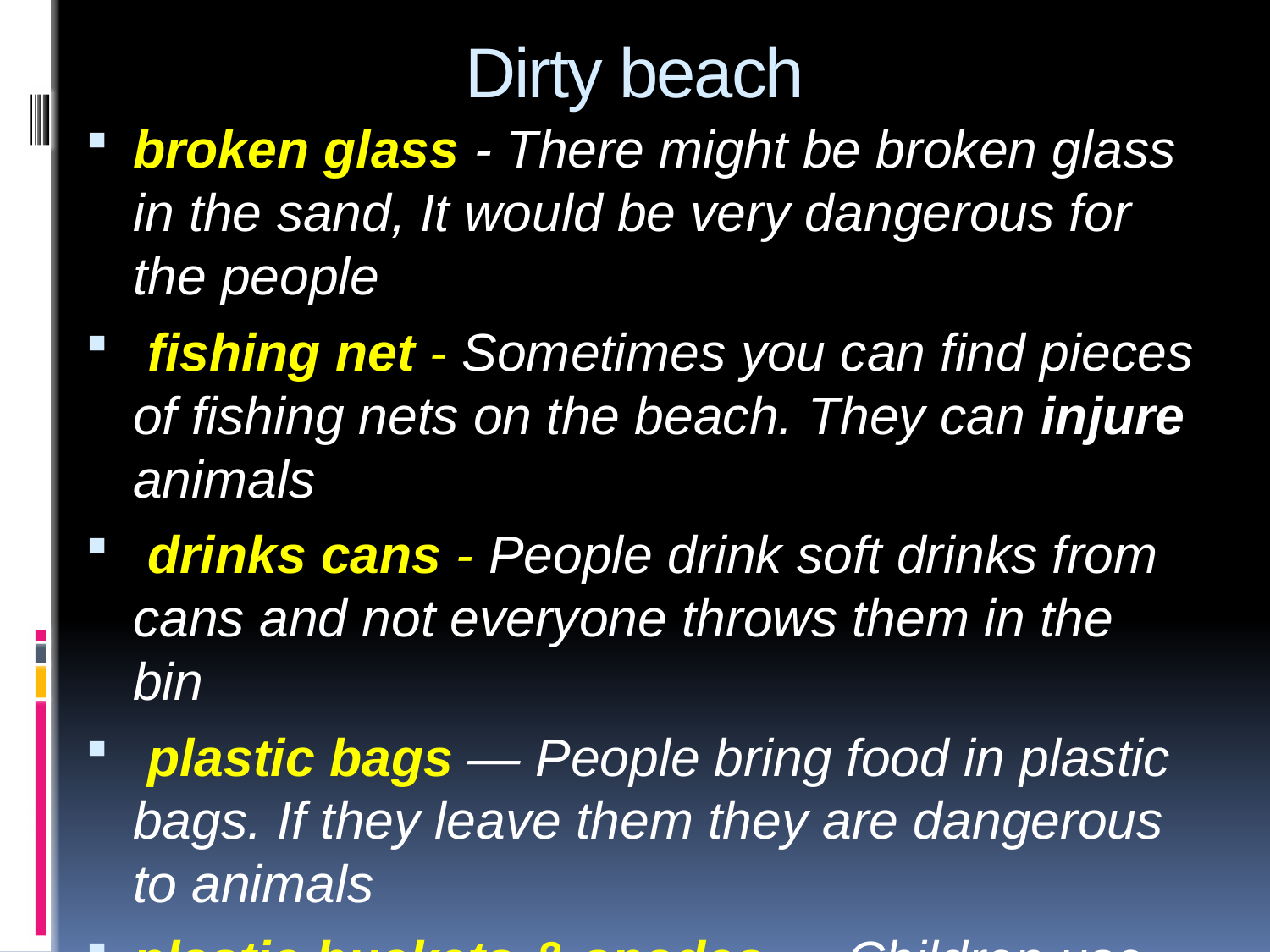

# Dirty beach
broken glass - There might be broken glass in the sand, It would be very dangerous for the people
 fishing net - Sometimes you can find pieces of fishing nets on the beach. They can injure animals
 drinks cans - People drink soft drinks from cans and not everyone throws them in the bin
 plastic bags — People bring food in plastic bags. If they leave them they are dangerous to animals
plastic buckets & spades — Children use them to build sand castles
All that make the beach look very dirty.